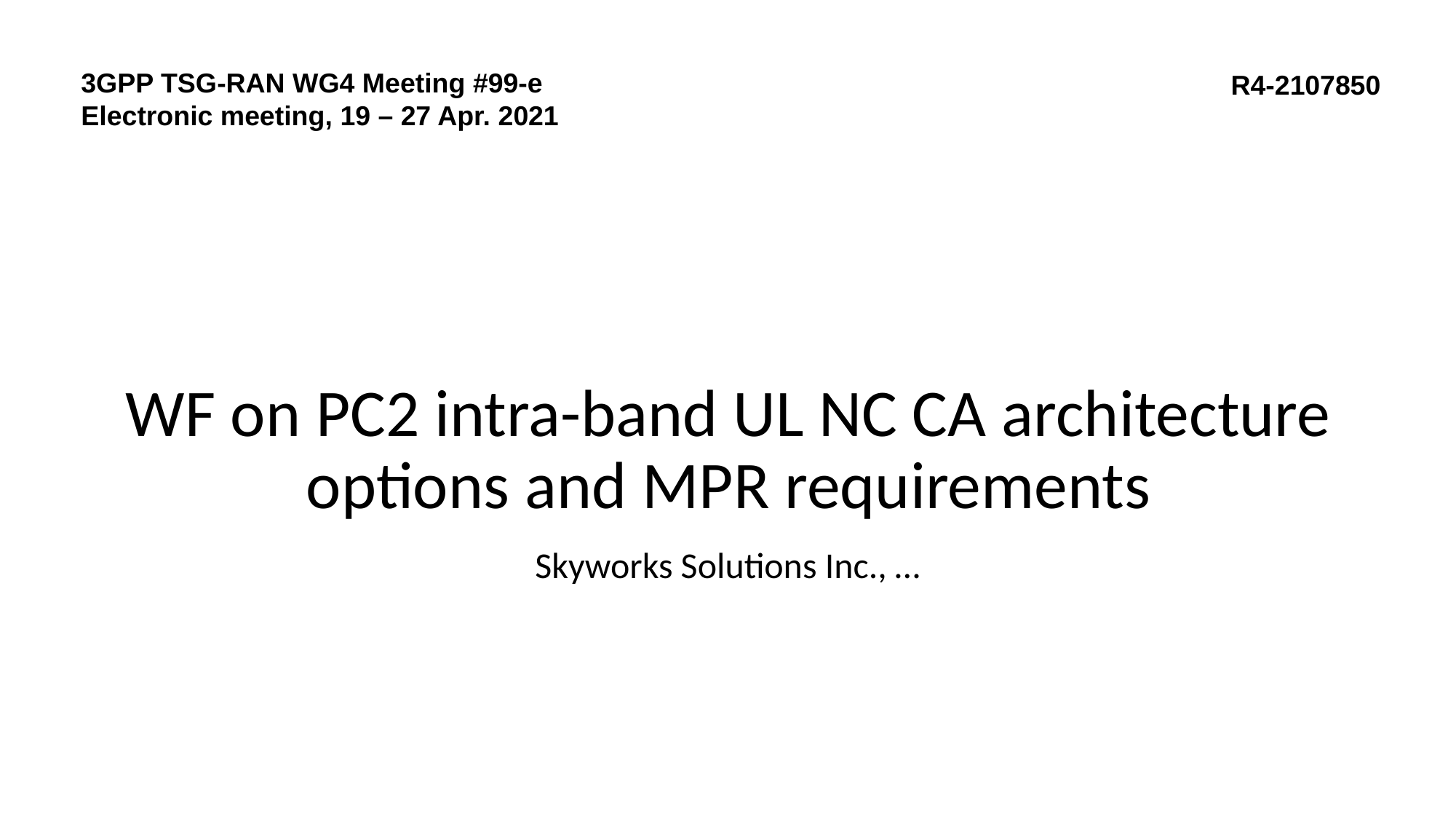

3GPP TSG-RAN WG4 Meeting #99-e
Electronic meeting, 19 – 27 Apr. 2021
R4-2107850
# WF on PC2 intra-band UL NC CA architecture options and MPR requirements
Skyworks Solutions Inc., …